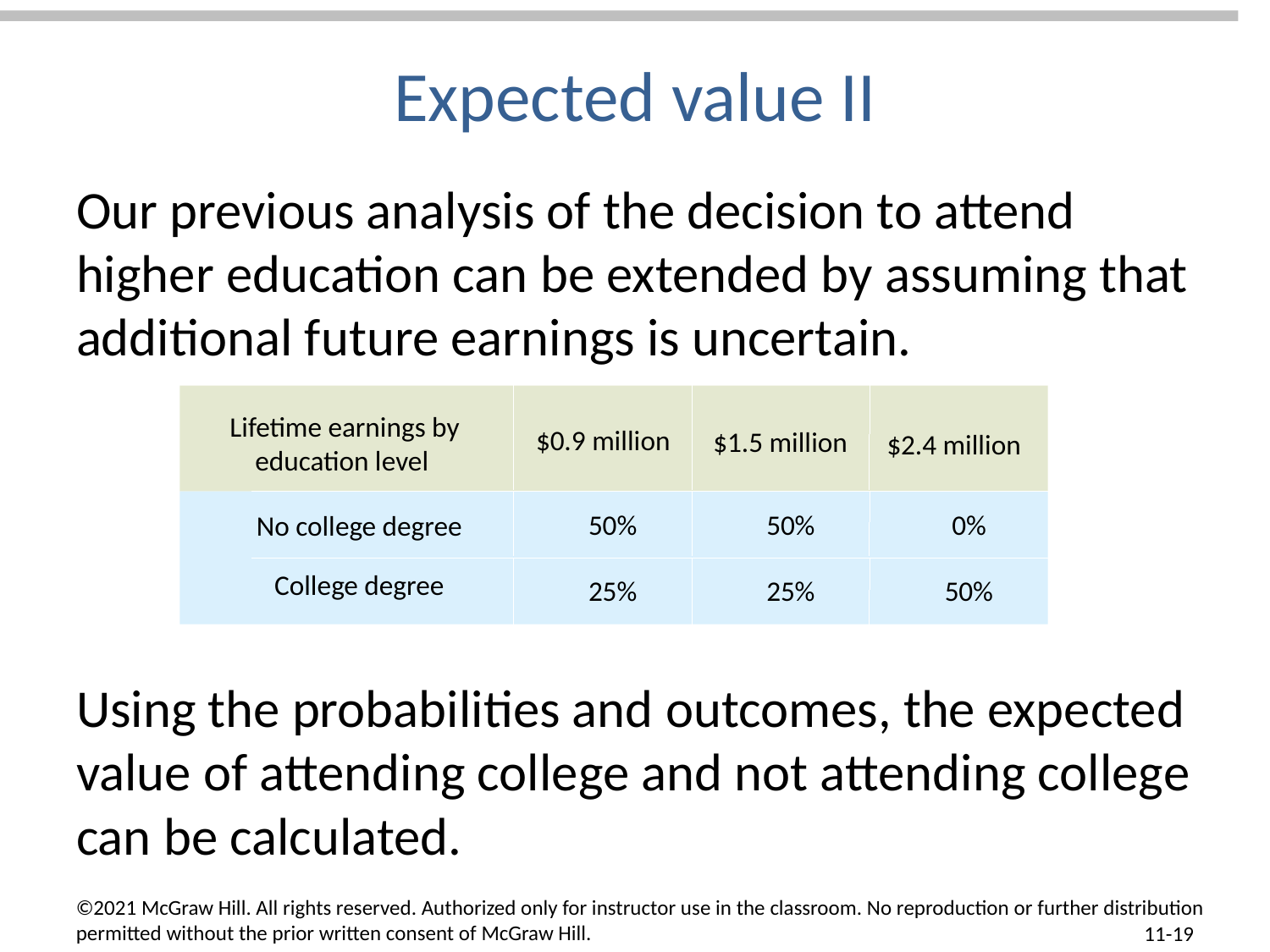

# Expected value II
Our previous analysis of the decision to attend higher education can be extended by assuming that additional future earnings is uncertain.

Using the probabilities and outcomes, the expected value of attending college and not attending college can be calculated.

Lifetime earnings by
    education level

50%
50%
0%
No college degree

College degree
25%
25%
50%
$0.9 million
$1.5 million
$2.4 million